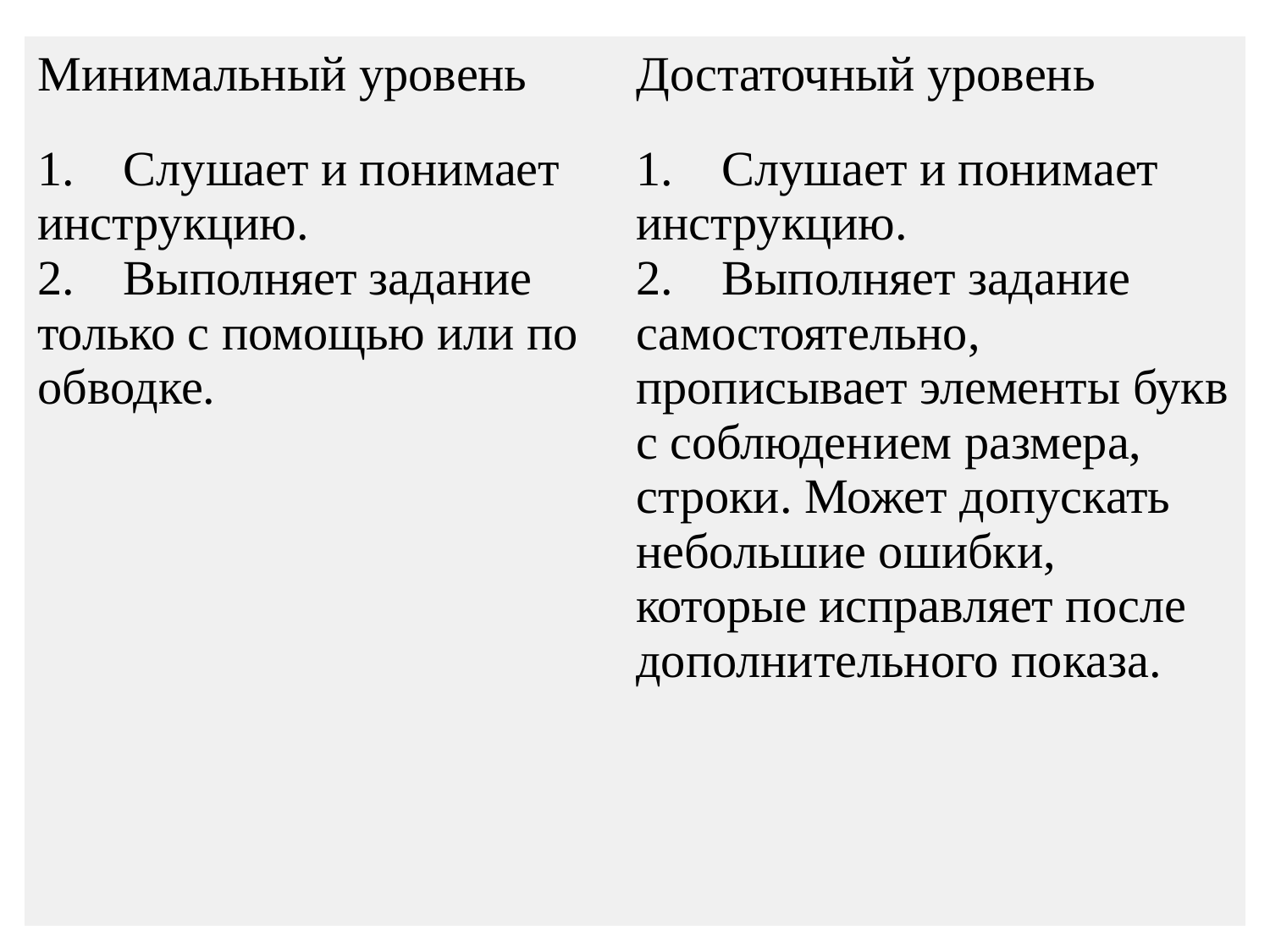

| Минимальный уровень | Достаточный уровень |
| --- | --- |
| 1.    Слушает и понимает инструкцию. 2.    Выполняет задание только с помощью или по обводке. | 1.    Слушает и понимает инструкцию. 2.    Выполняет задание самостоятельно, прописывает элементы букв с соблюдением размера, строки. Может допускать небольшие ошибки, которые исправляет после дополнительного показа. |